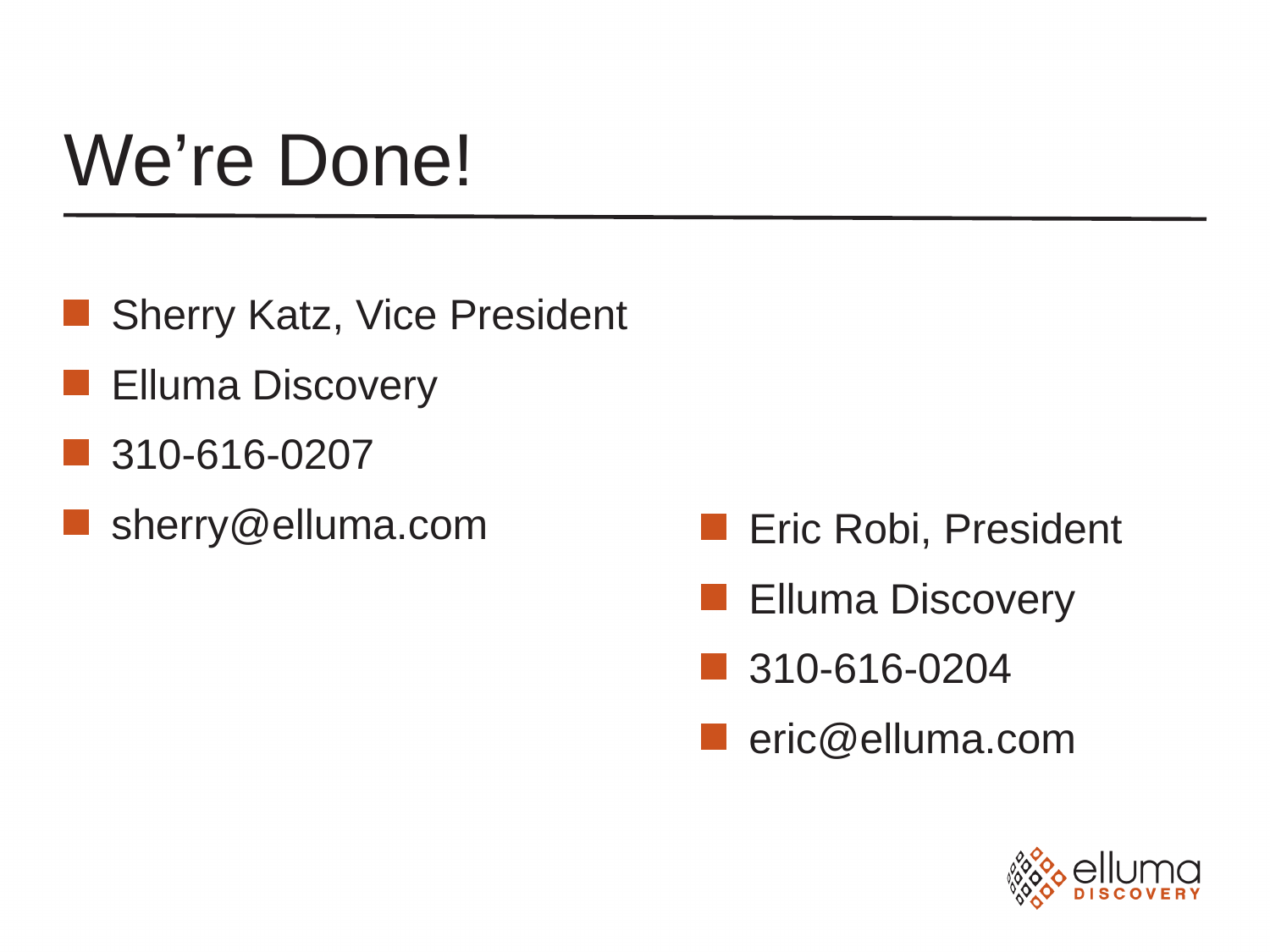

# We’re Done!

Sherry Katz, Vice President
Elluma Discovery
310-616-0207
sherry@elluma.com

Eric Robi, President
Elluma Discovery
310-616-0204
eric@elluma.com